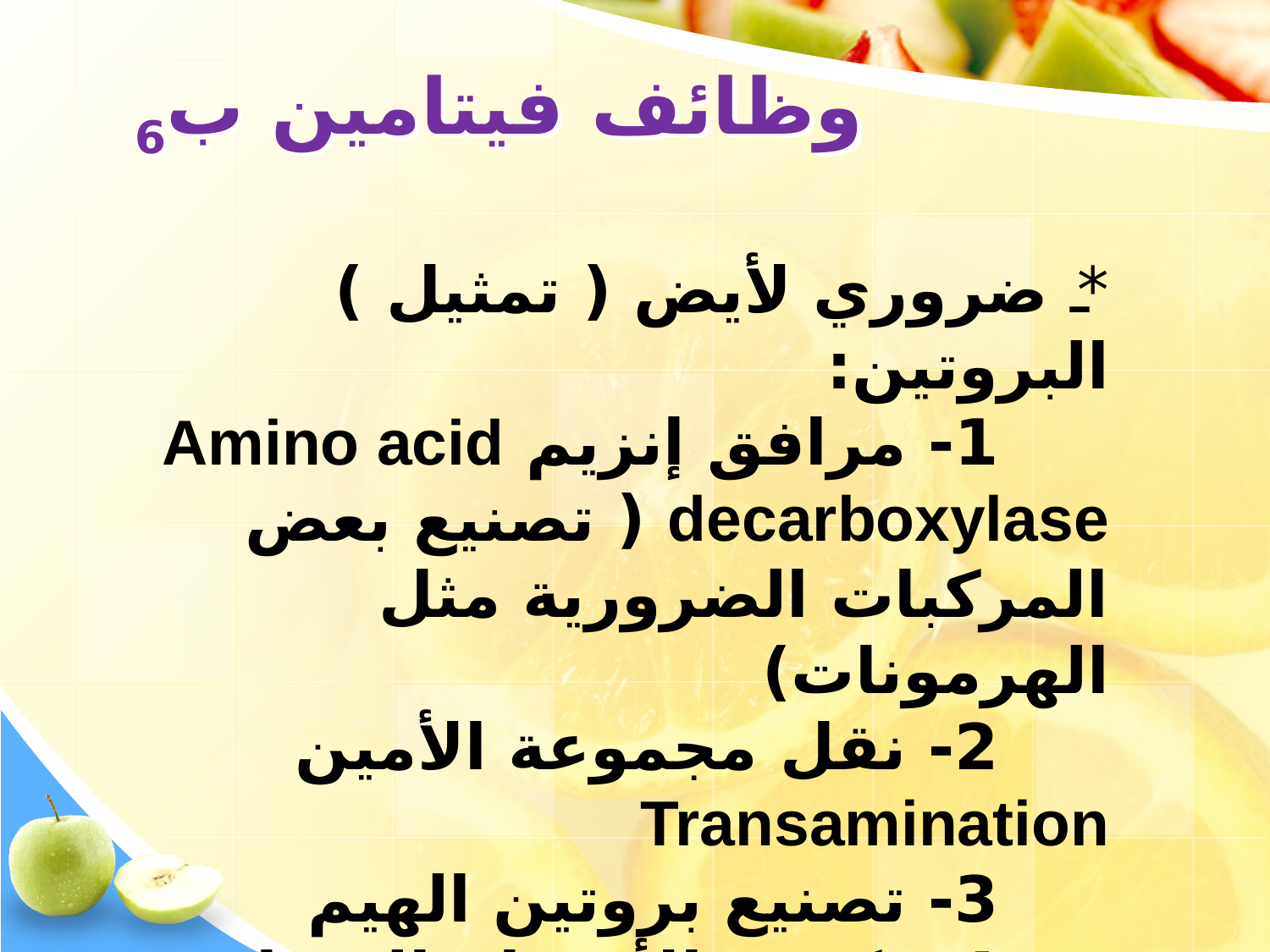

# وظائف فيتامين ب6
* ضروري لأيض ( تمثيل ) البروتين:
     1- مرافق إنزيم Amino acid decarboxylase ( تصنيع بعض    المركبات الضرورية مثل الهرمونات)
     2- نقل مجموعة الأمين Transamination
     3- تصنيع بروتين الهيم
     4- تكوين الأجسام المضادة
     5- تصنيع serotonin ( الجهاز العصبي)